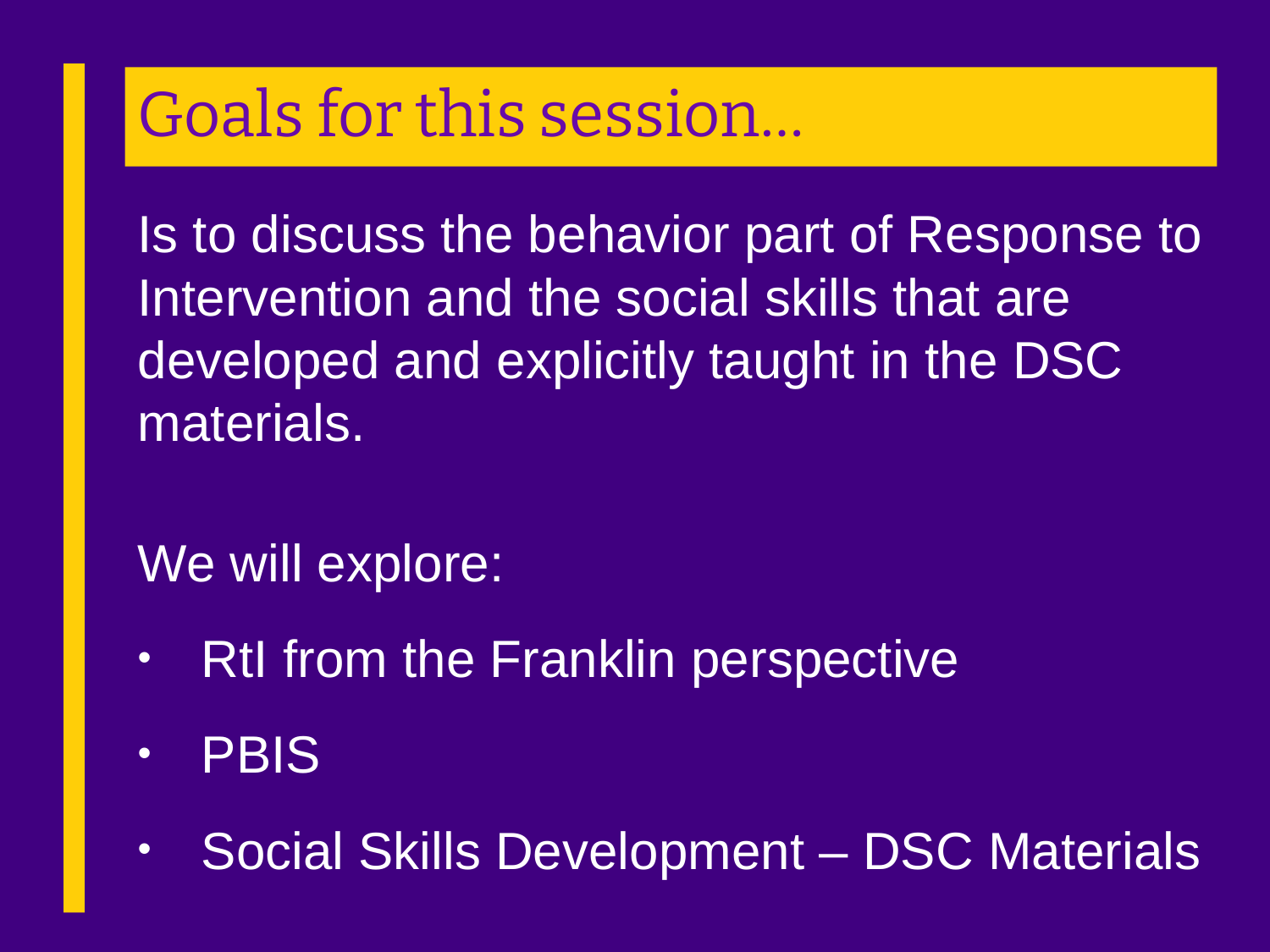

# Goals for this session…
Is to discuss the behavior part of Response to Intervention and the social skills that are developed and explicitly taught in the DSC materials.

We will explore:
RtI from the Franklin perspective
PBIS
Social Skills Development – DSC Materials